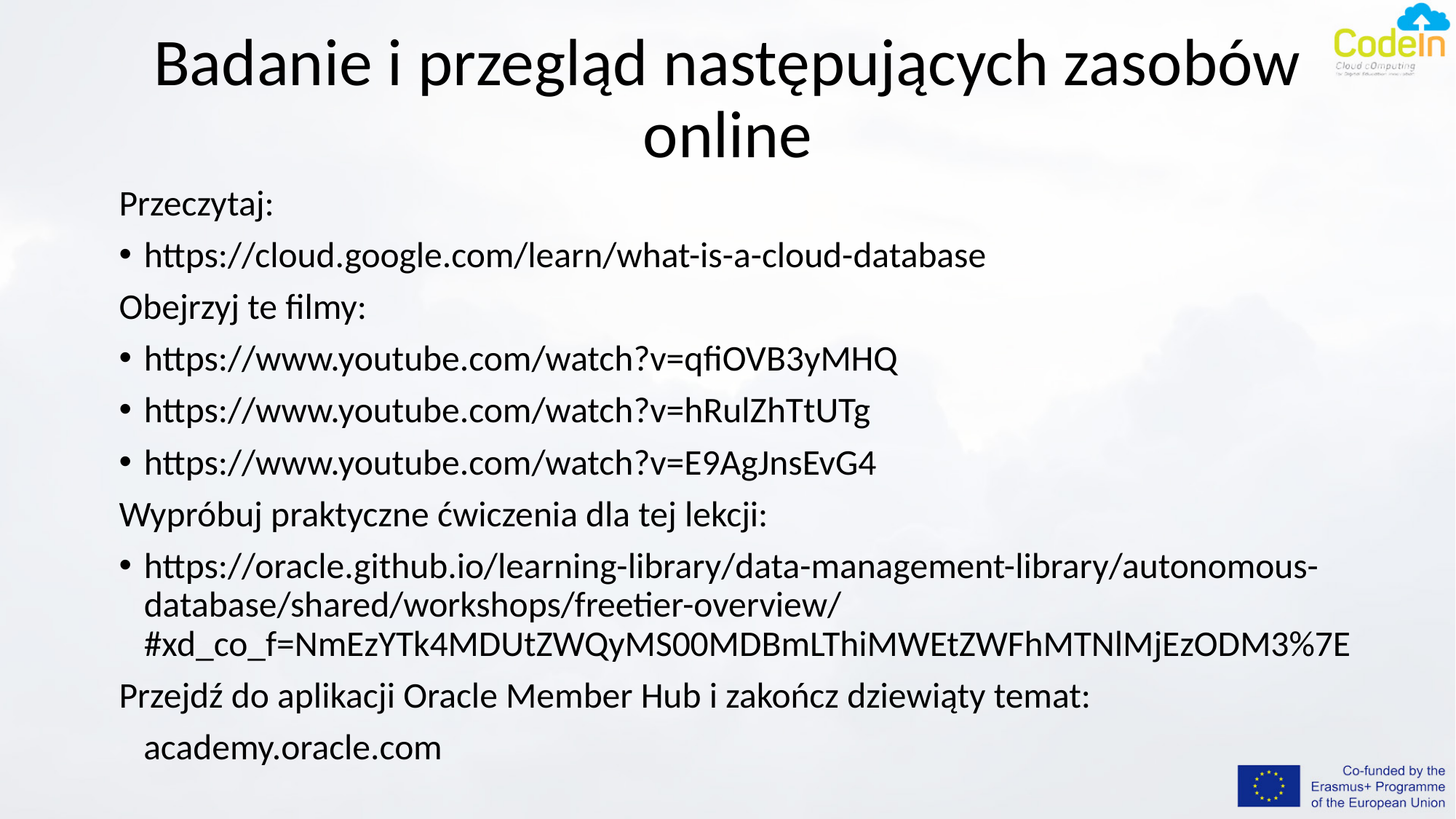

# Badanie i przegląd następujących zasobów online
Przeczytaj:
https://cloud.google.com/learn/what-is-a-cloud-database
Obejrzyj te filmy:
https://www.youtube.com/watch?v=qfiOVB3yMHQ
https://www.youtube.com/watch?v=hRulZhTtUTg
https://www.youtube.com/watch?v=E9AgJnsEvG4
Wypróbuj praktyczne ćwiczenia dla tej lekcji:
https://oracle.github.io/learning-library/data-management-library/autonomous-database/shared/workshops/freetier-overview/#xd_co_f=NmEzYTk4MDUtZWQyMS00MDBmLThiMWEtZWFhMTNlMjEzODM3%7E
Przejdź do aplikacji Oracle Member Hub i zakończ dziewiąty temat:
   academy.oracle.com